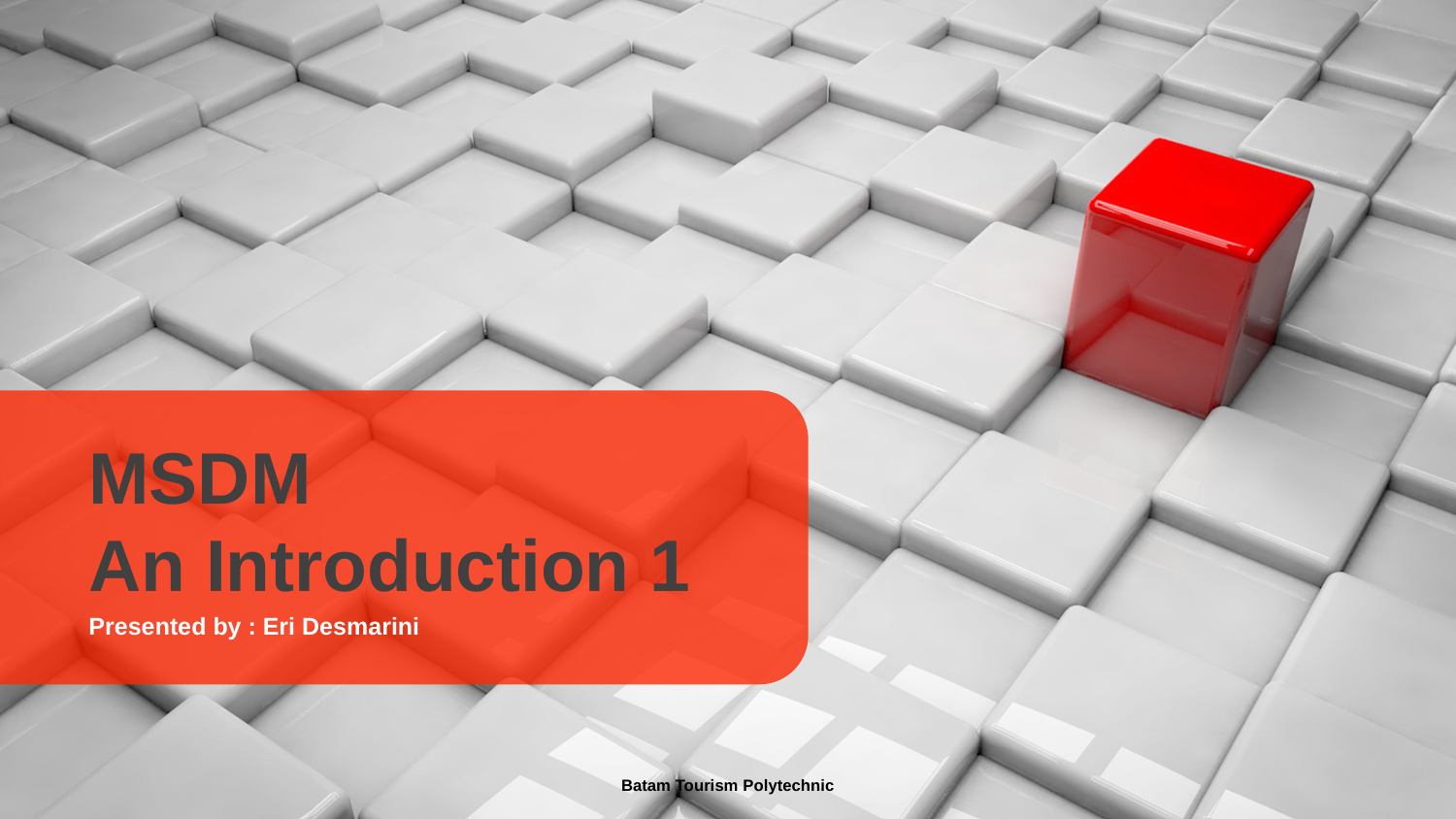

MSDM
An Introduction 1
Presented by : Eri Desmarini
Batam Tourism Polytechnic